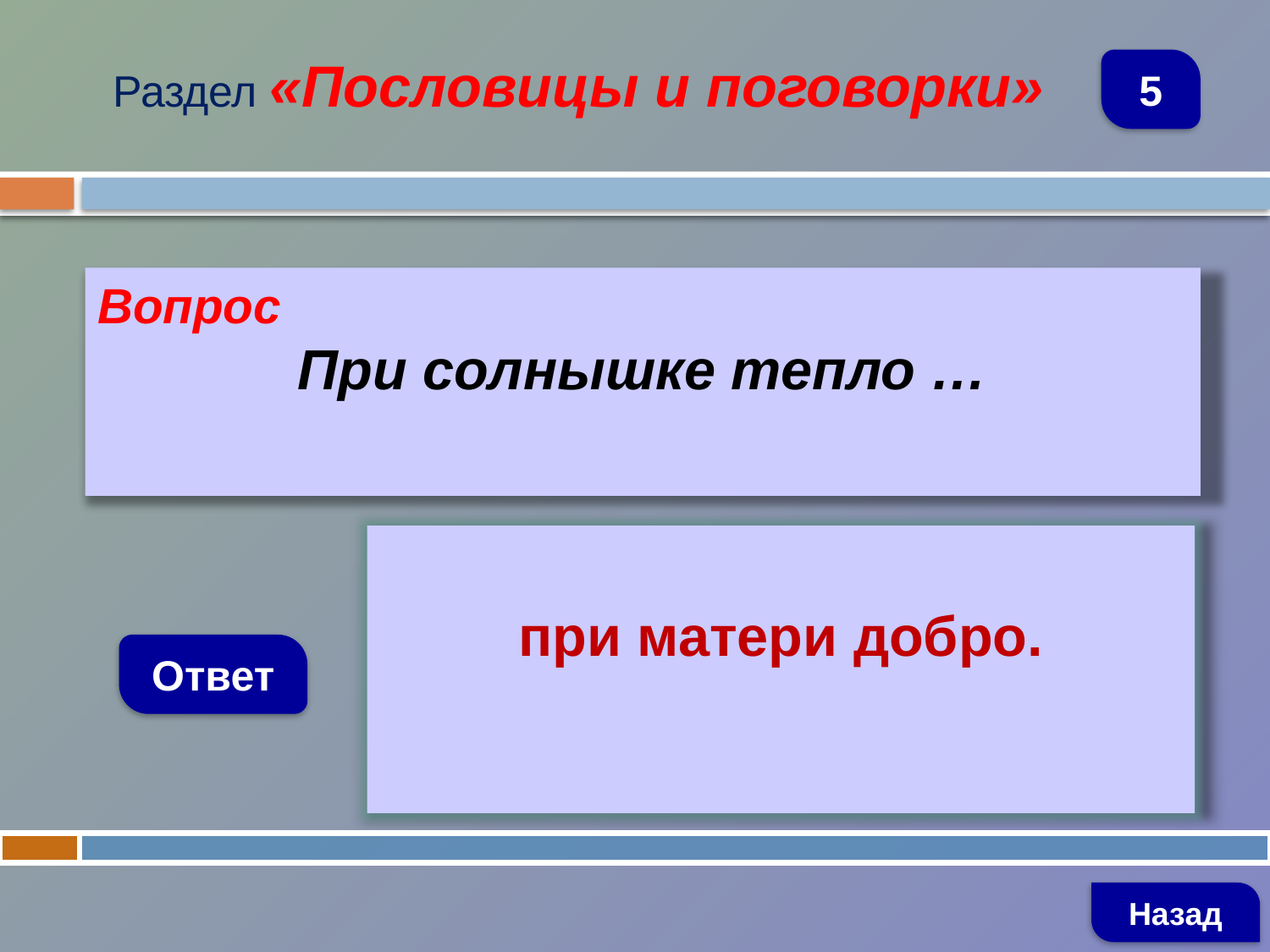

Раздел «Пословицы и поговорки»
5
Вопрос
При солнышке тепло …

при матери добро.
Ответ

Назад